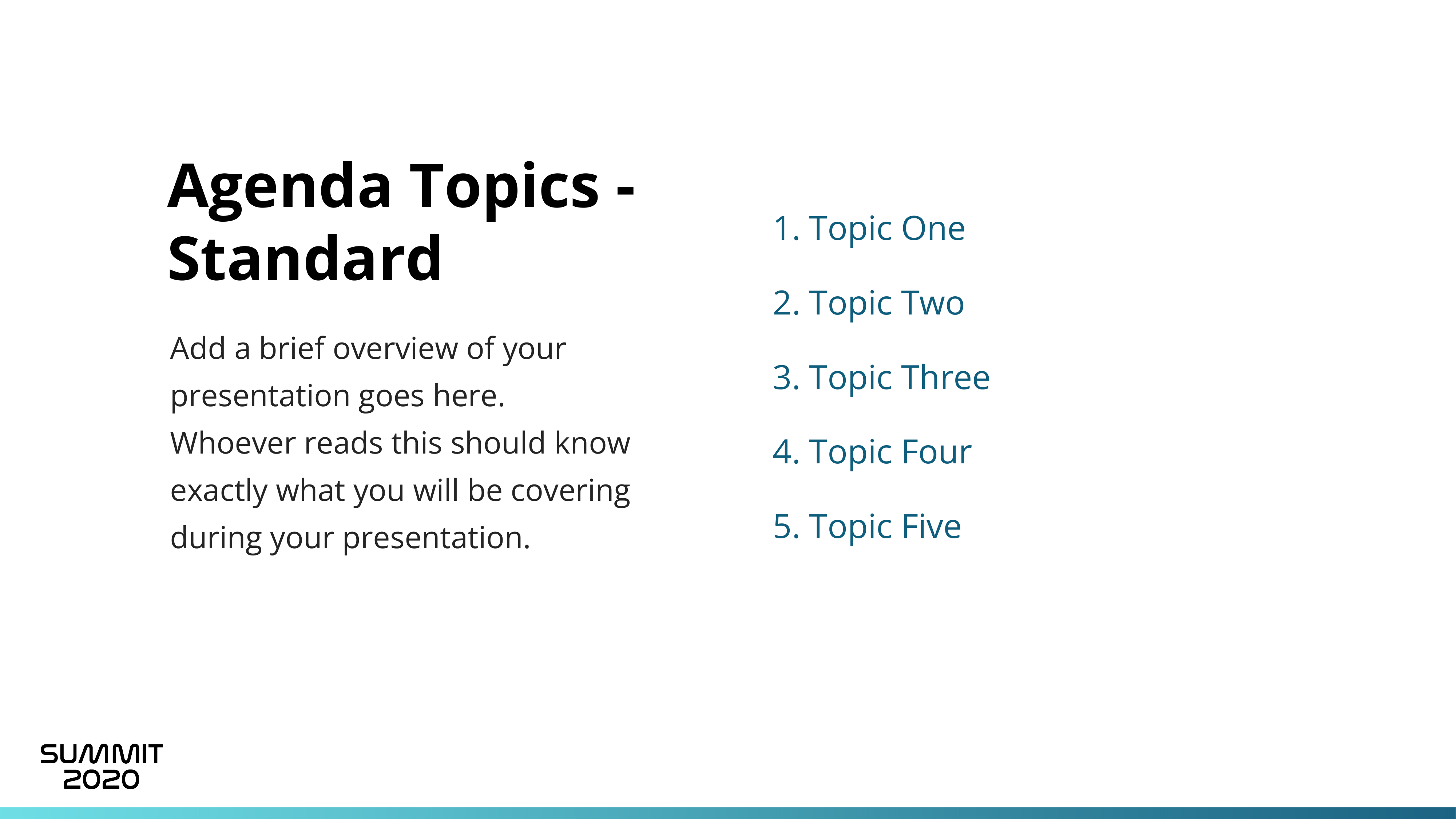

Agenda Topics - Standard
1. Topic One
2. Topic Two
Add a brief overview of your presentation goes here. Whoever reads this should know exactly what you will be covering during your presentation.
3. Topic Three
4. Topic Four
5. Topic Five